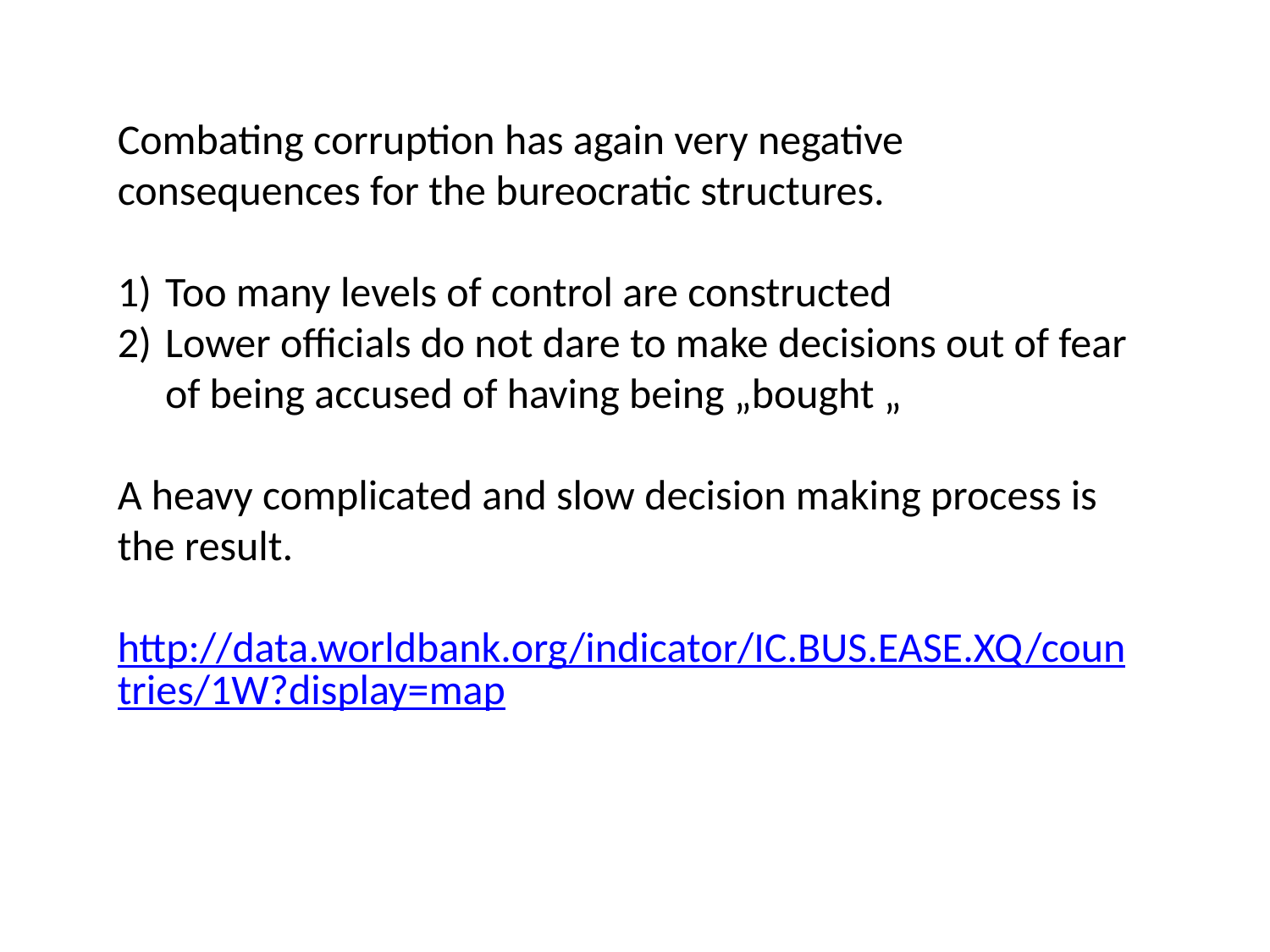

Combating corruption has again very negative consequences for the bureocratic structures.

Too many levels of control are constructed
Lower officials do not dare to make decisions out of fear of being accused of having being „bought „

A heavy complicated and slow decision making process is the result.

http://data.worldbank.org/indicator/IC.BUS.EASE.XQ/countries/1W?display=map